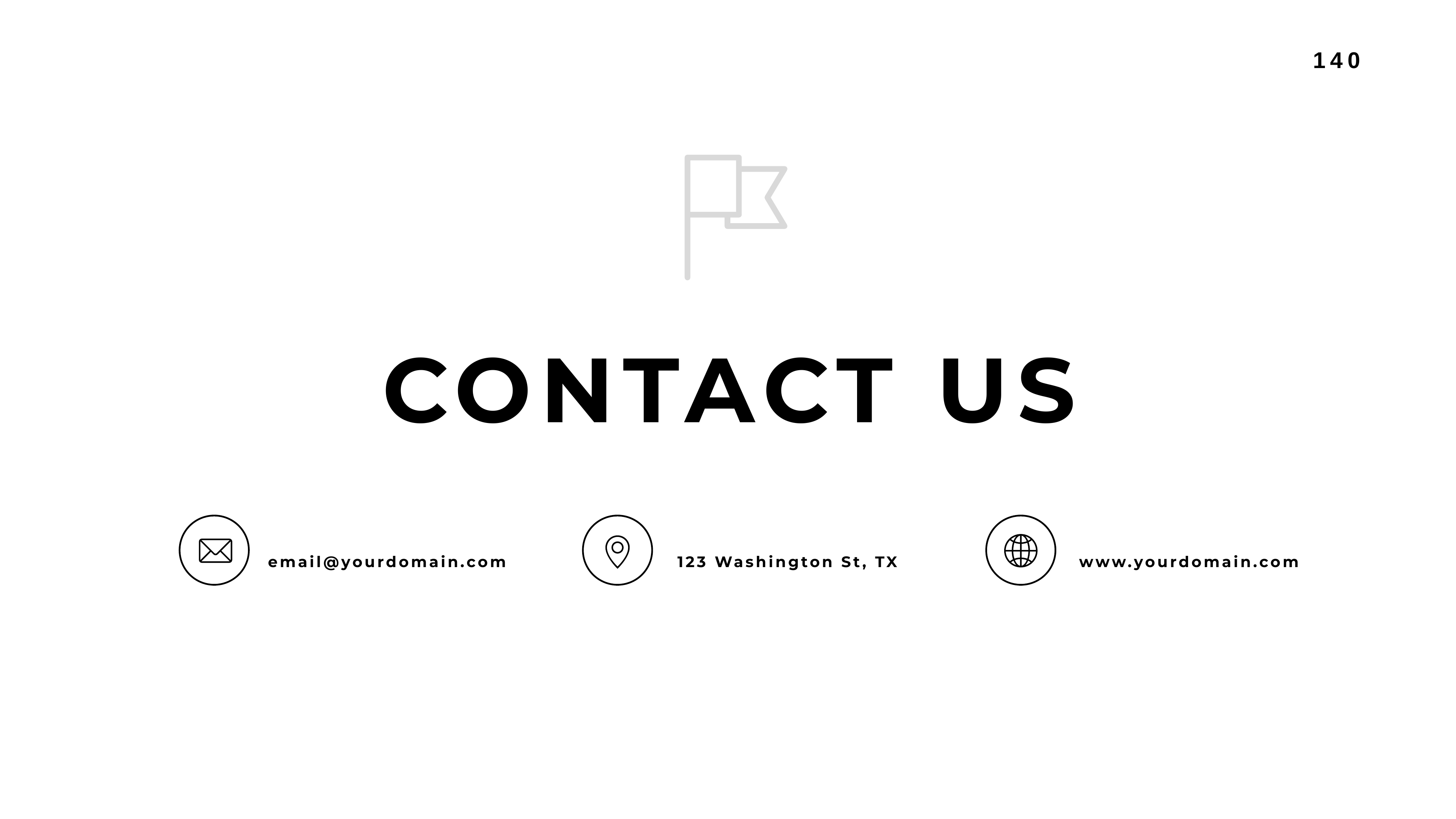

CONTACT US

email@yourdomain.com

123 Washington St, TX

www.yourdomain.com